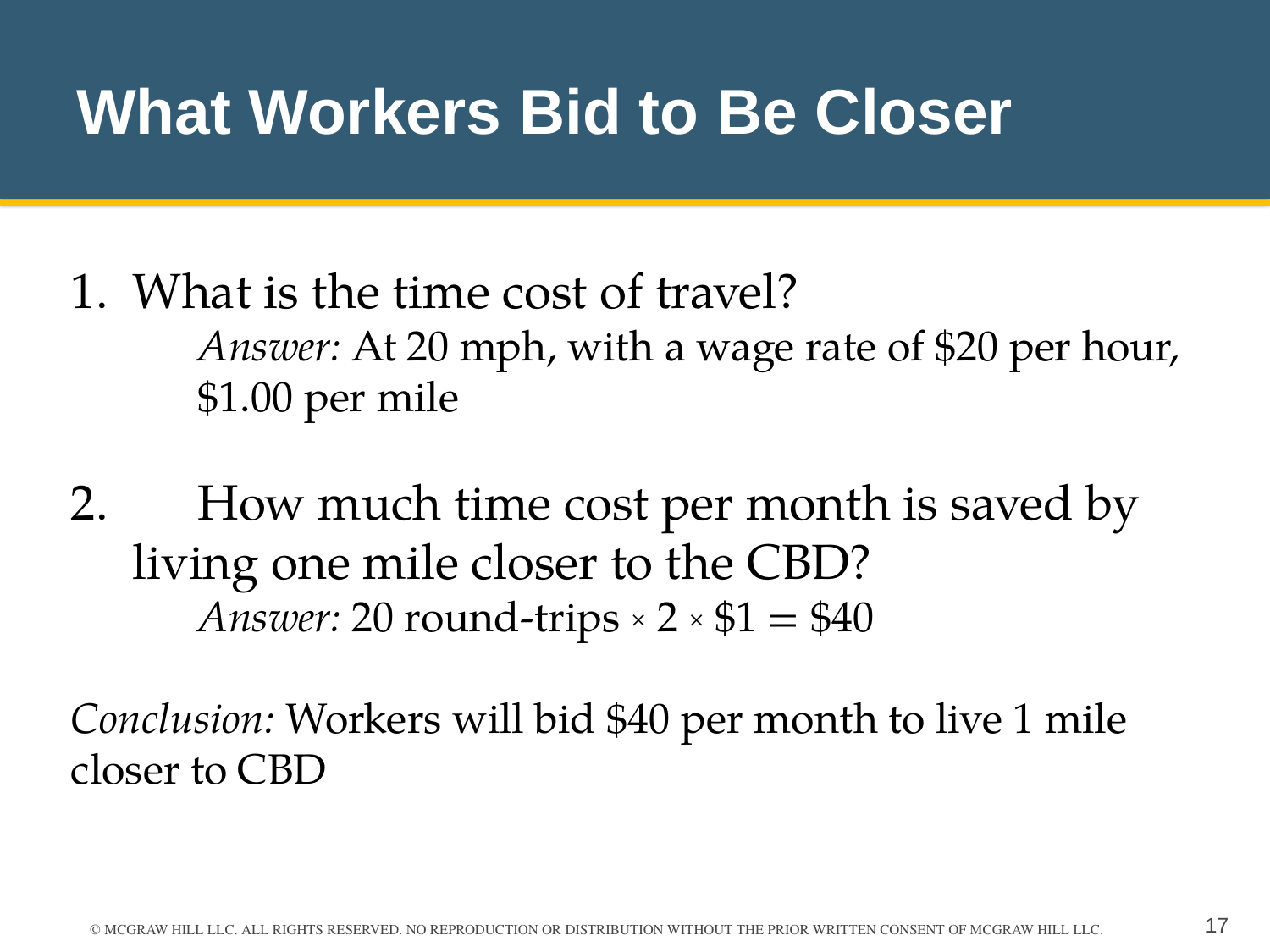

# What Workers Bid to Be Closer
1.  What is the time cost of travel?
	Answer: At 20 mph, with a wage rate of $20 per hour, 	$1.00 per mile

2.	How much time cost per month is saved by
     living one mile closer to the CBD?
	Answer: 20 round-trips × 2 × $1 = $40

Conclusion: Workers will bid $40 per month to live 1 mile closer to CBD
© MCGRAW HILL LLC. ALL RIGHTS RESERVED. NO REPRODUCTION OR DISTRIBUTION WITHOUT THE PRIOR WRITTEN CONSENT OF MCGRAW HILL LLC.
17